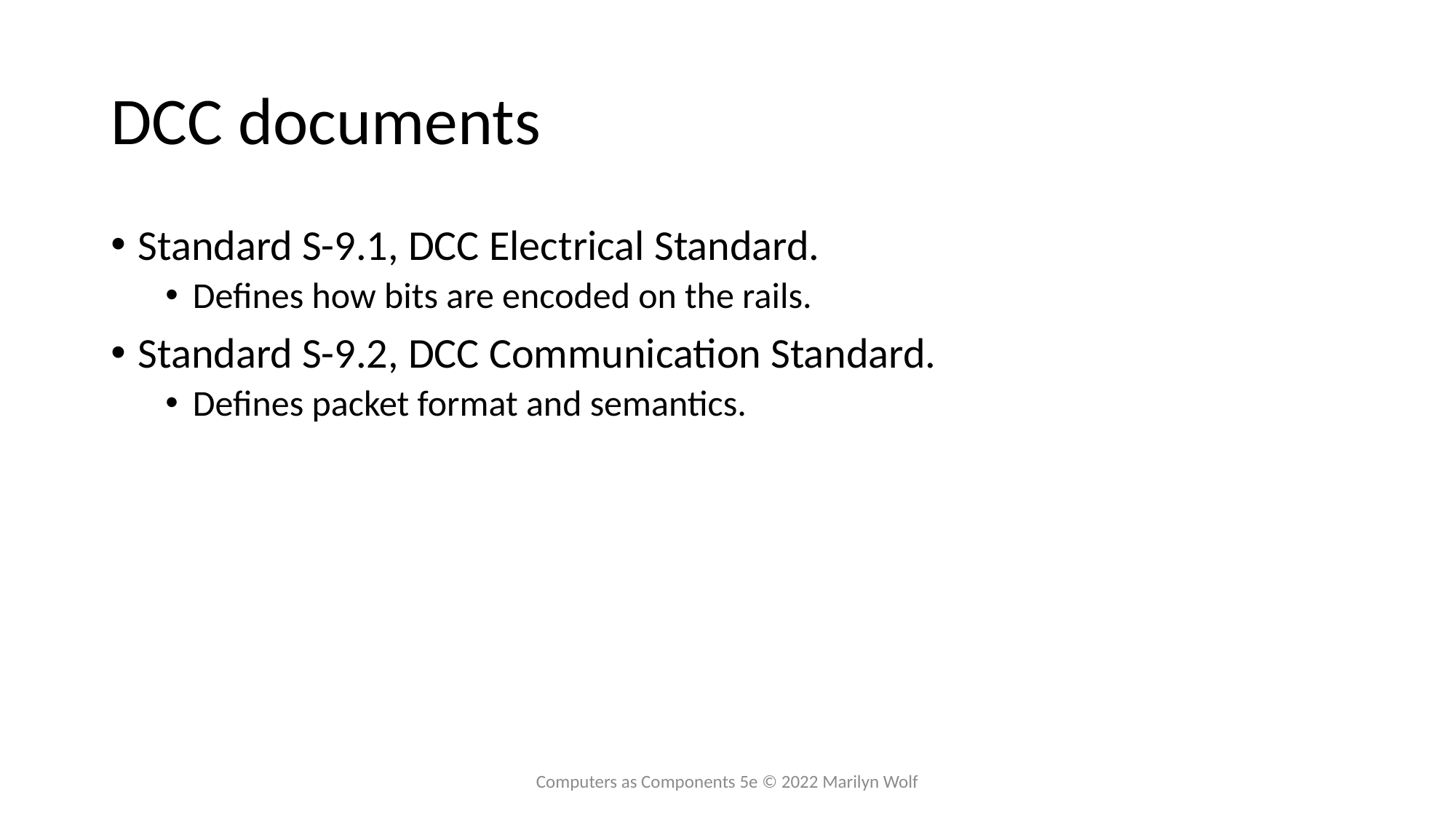

# DCC documents
Standard S-9.1, DCC Electrical Standard.
Defines how bits are encoded on the rails.
Standard S-9.2, DCC Communication Standard.
Defines packet format and semantics.
Computers as Components 5e © 2022 Marilyn Wolf